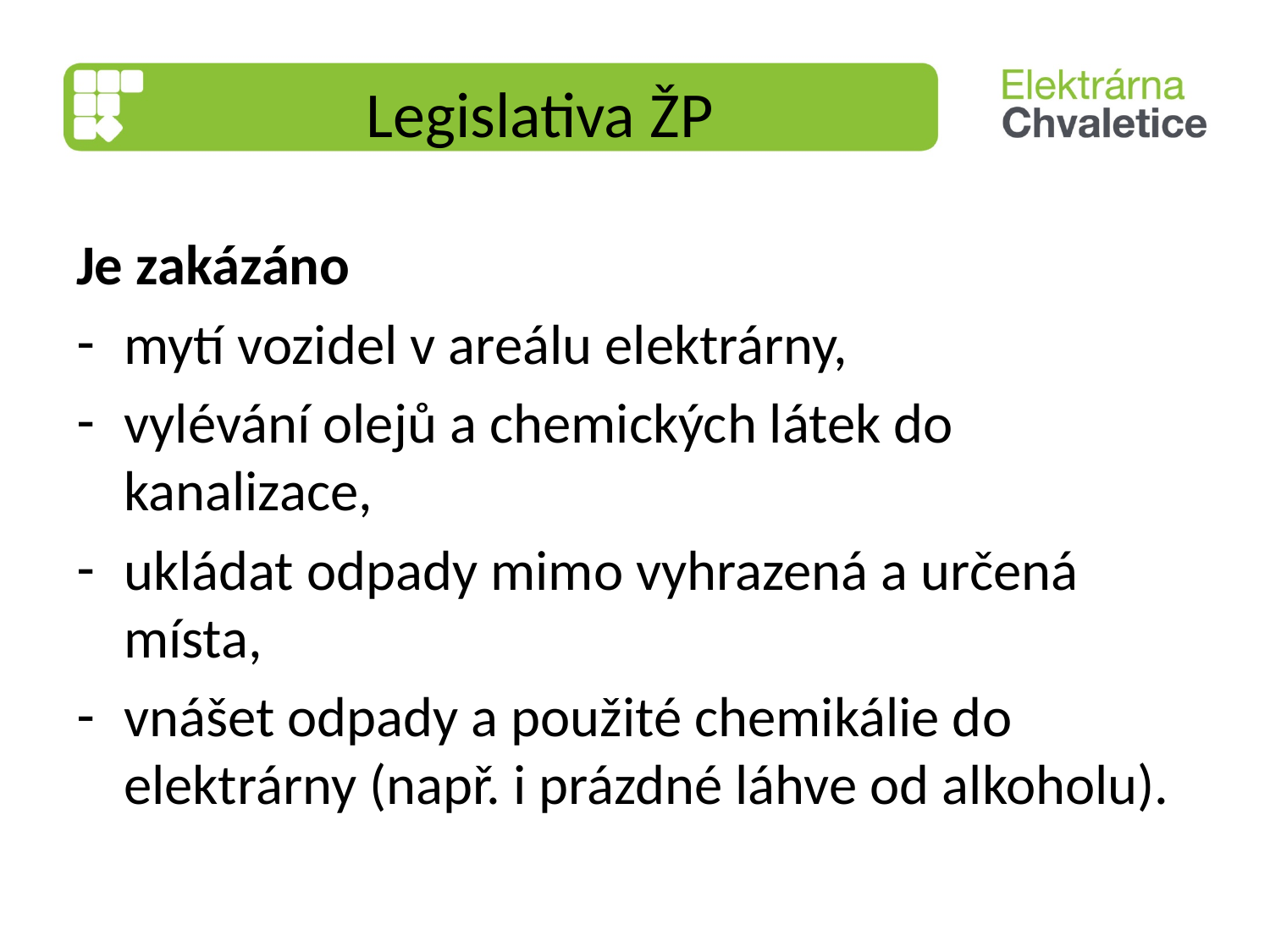

# Legislativa ŽP
Je zakázáno
mytí vozidel v areálu elektrárny,
vylévání olejů a chemických látek do kanalizace,
ukládat odpady mimo vyhrazená a určená místa,
vnášet odpady a použité chemikálie do elektrárny (např. i prázdné láhve od alkoholu).